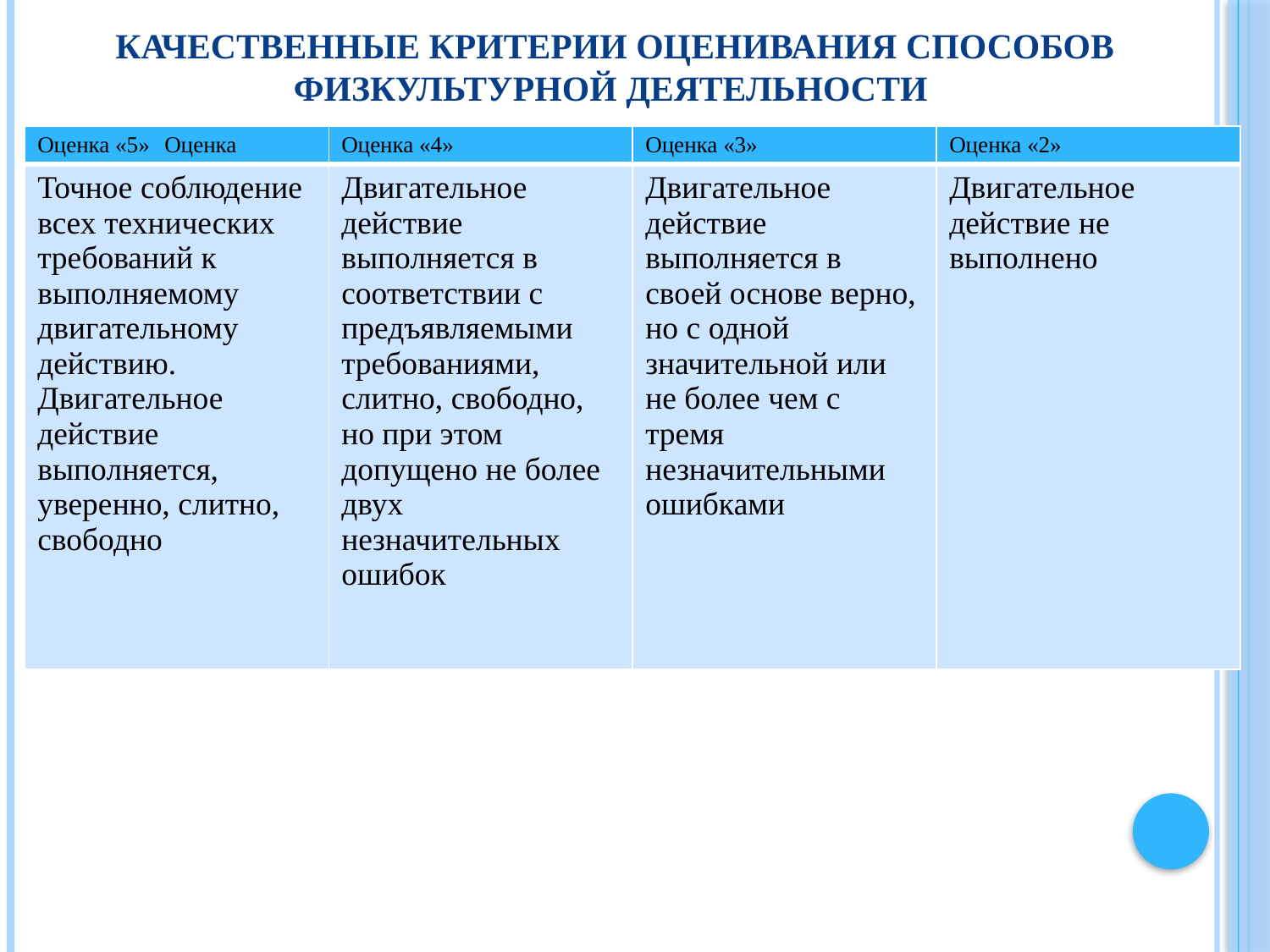

# Качественные критерии оценивания способов физкультурной деятельности
| Оценка «5» Оценка | Оценка «4» | Оценка «3» | Оценка «2» |
| --- | --- | --- | --- |
| Точное соблюдение всех технических требований к выполняемому двигательному действию. Двигательное действие выполняется, уверенно, слитно, свободно | Двигательное действие выполняется в соответствии с предъявляемыми требованиями, слитно, свободно, но при этом допущено не более двух незначительных ошибок | Двигательное действие выполняется в своей основе верно, но с одной значительной или не более чем с тремя незначительными ошибками | Двигательное действие не выполнено |